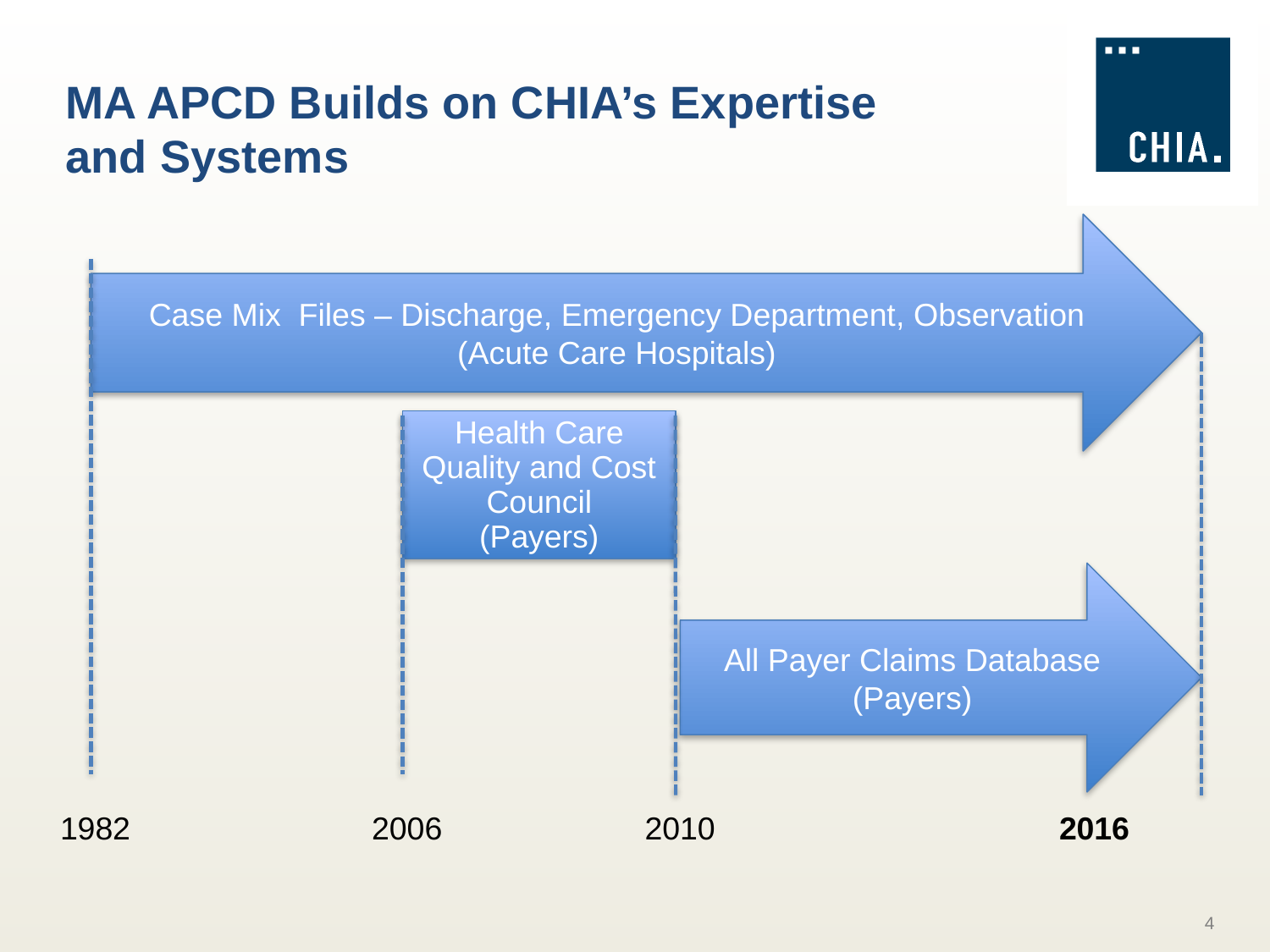

# MA APCD Builds on CHIA’s Expertise and Systems
Case Mix  Files – Discharge, Emergency Department, Observation
(Acute Care Hospitals)
Health Care Quality and Cost Council
(Payers)
All Payer Claims Database
(Payers)
1982
2006
2010
2016
4